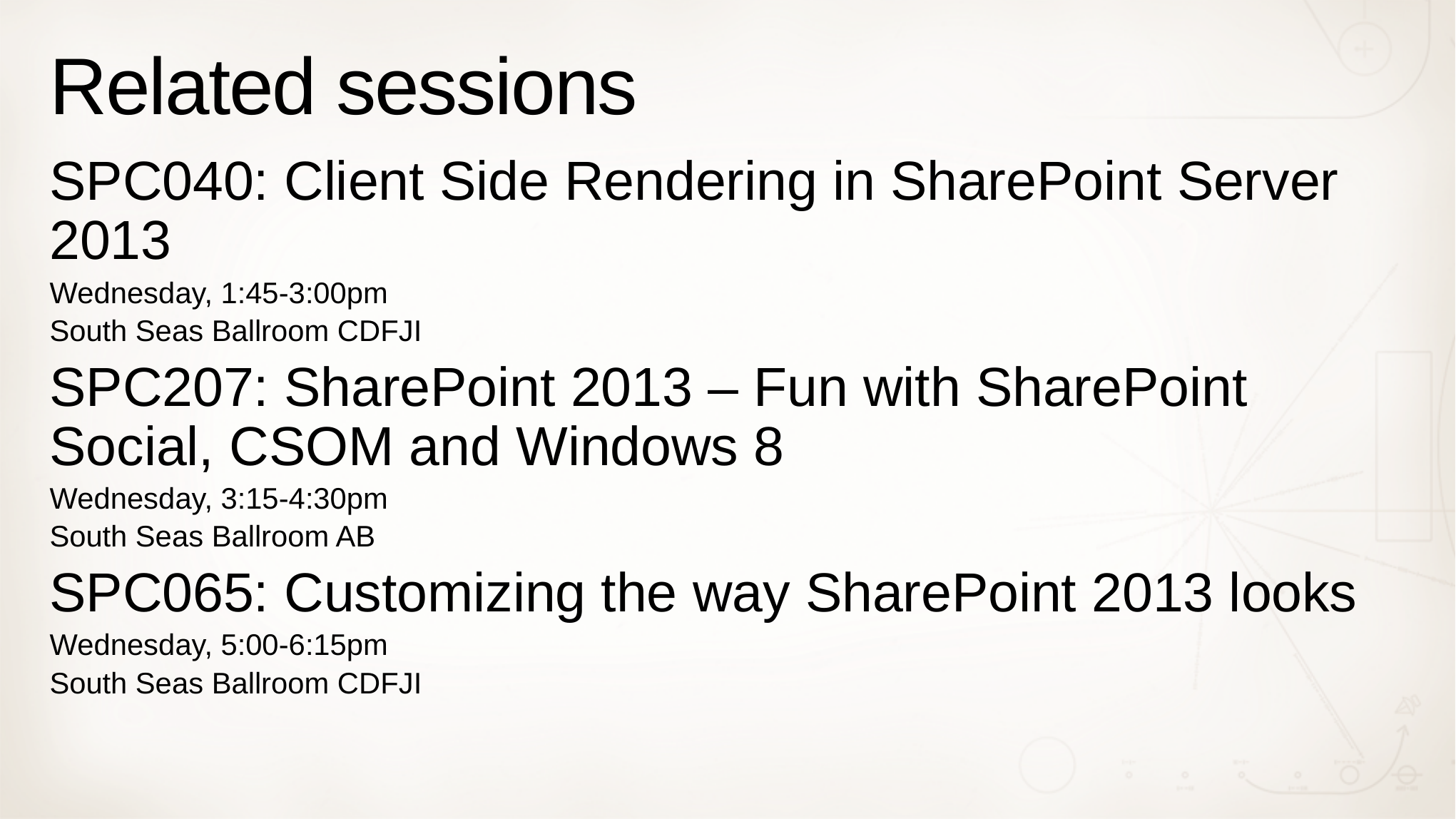

# Related sessions
SPC040: Client Side Rendering in SharePoint Server 2013
Wednesday, 1:45-3:00pm
South Seas Ballroom CDFJI
SPC207: SharePoint 2013 – Fun with SharePoint Social, CSOM and Windows 8
Wednesday, 3:15-4:30pm
South Seas Ballroom AB
SPC065: Customizing the way SharePoint 2013 looks
Wednesday, 5:00-6:15pm
South Seas Ballroom CDFJI